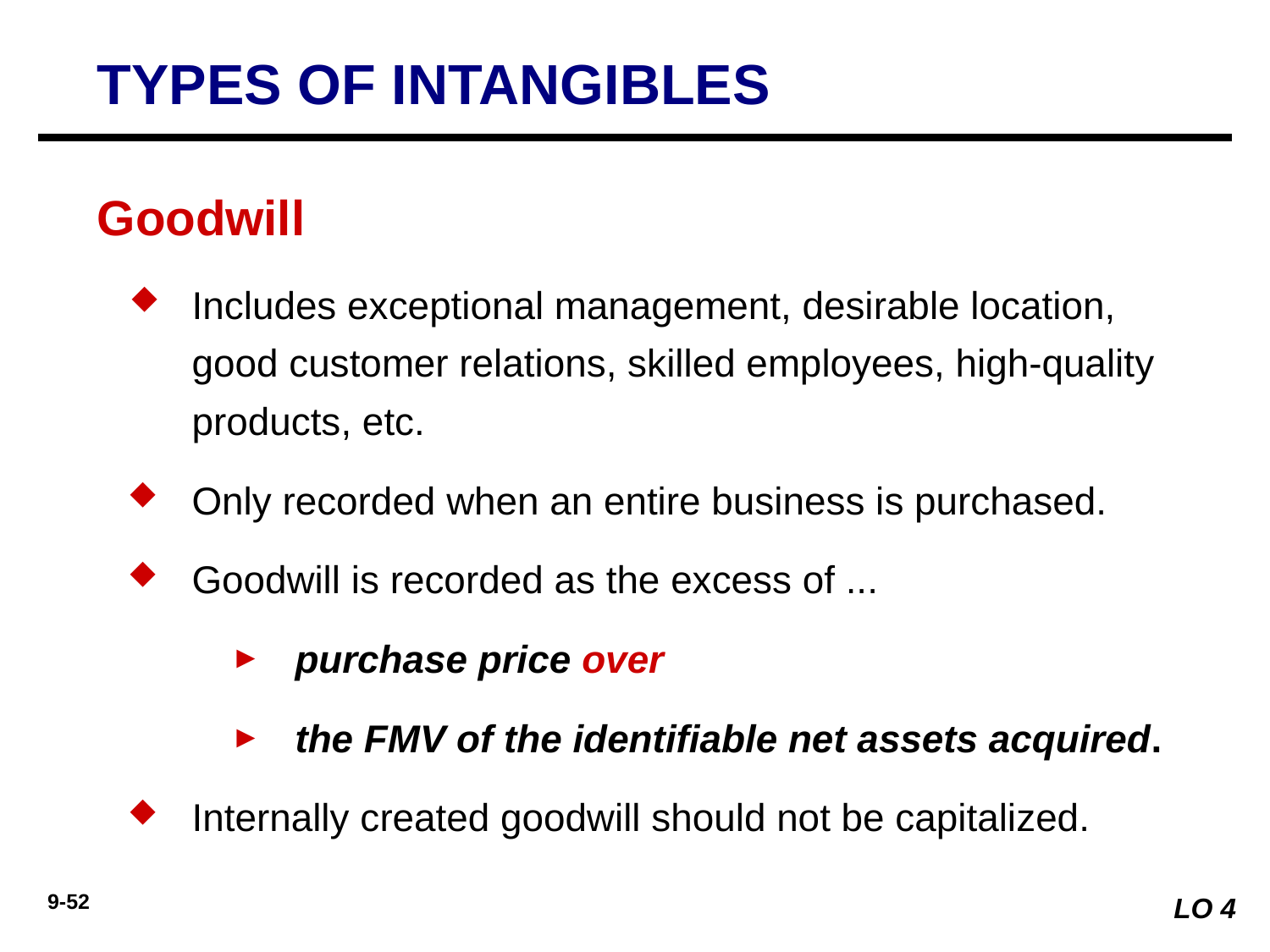

TYPES OF INTANGIBLES

Goodwill
Includes exceptional management, desirable location, good customer relations, skilled employees, high-quality products, etc.
Only recorded when an entire business is purchased.
Goodwill is recorded as the excess of ...
purchase price over
the FMV of the identifiable net assets acquired.
Internally created goodwill should not be capitalized.
LO 4